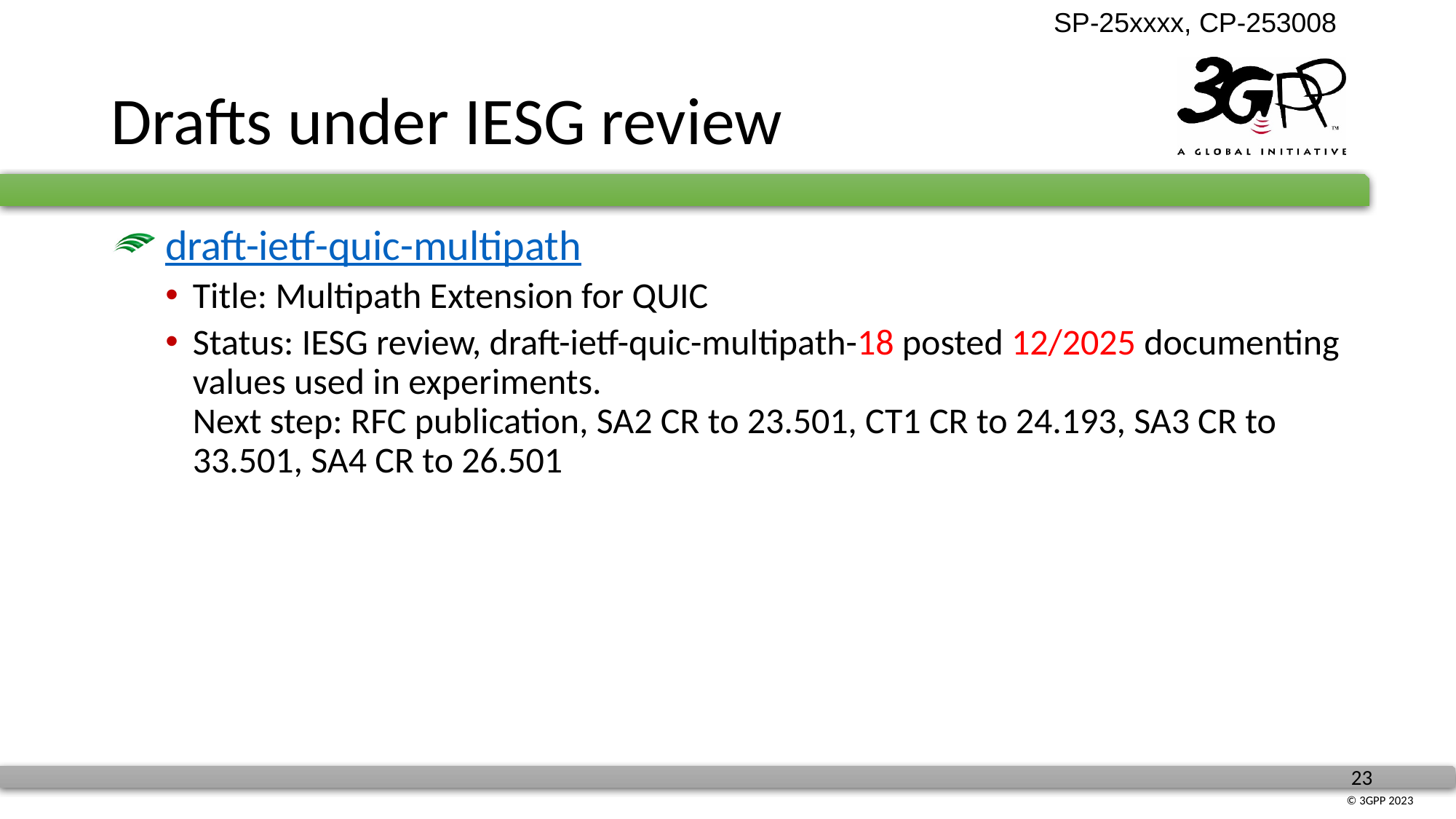

# Drafts under IESG review
 draft-ietf-quic-multipath
Title: Multipath Extension for QUIC
Status: IESG review, draft-ietf-quic-multipath-18 posted 12/2025 documenting values used in experiments.
Next step: RFC publication, SA2 CR to 23.501, CT1 CR to 24.193, SA3 CR to 33.501, SA4 CR to 26.501